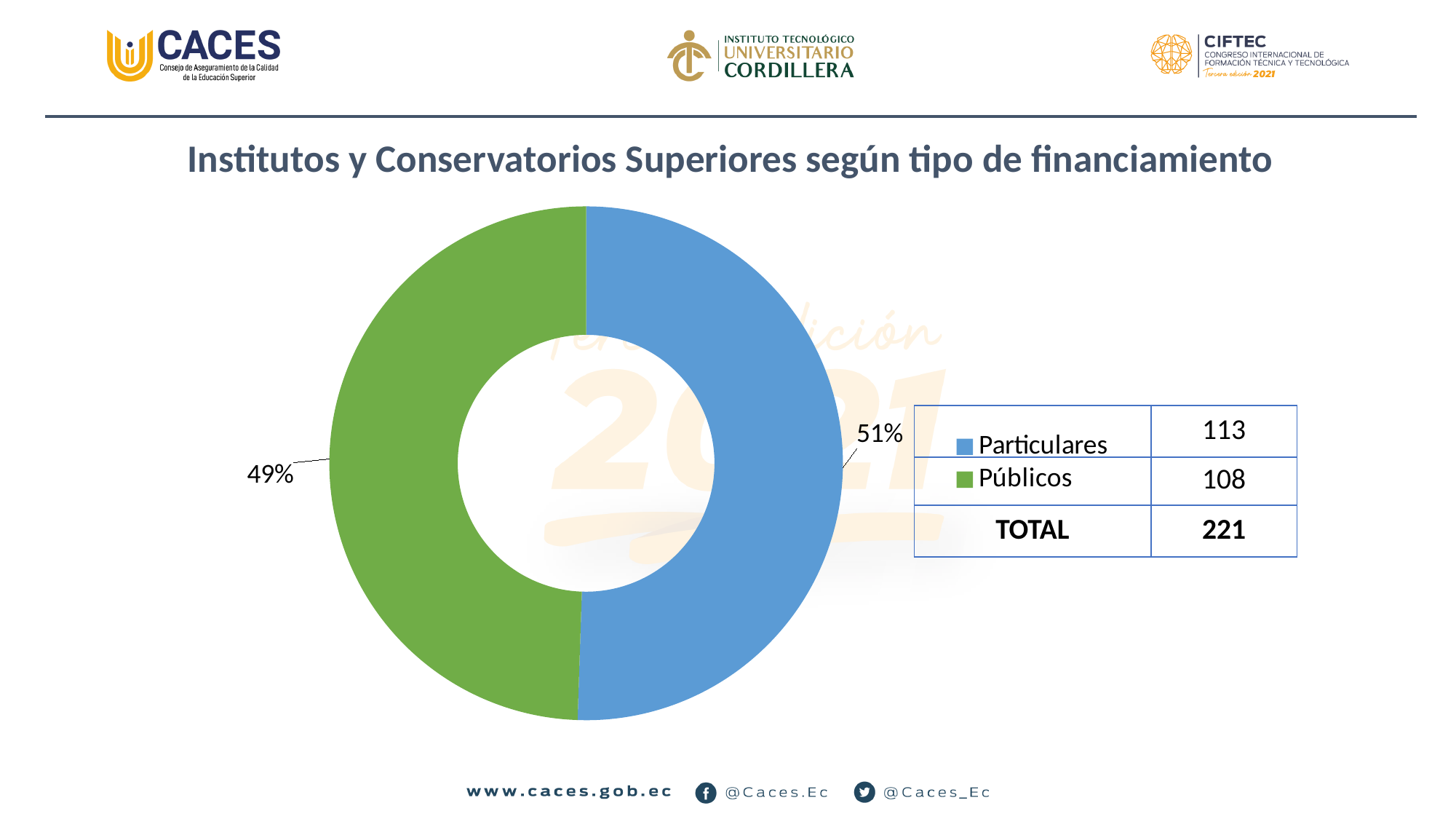

Institutos y Conservatorios Superiores según tipo de financiamiento

### Chart

| Category |  |
|---|---|
| Particulares | 143.0 |
| Públicos | 140.0 |
|  | 113 |
| --- | --- |
|  | 108 |
| TOTAL | 221 |